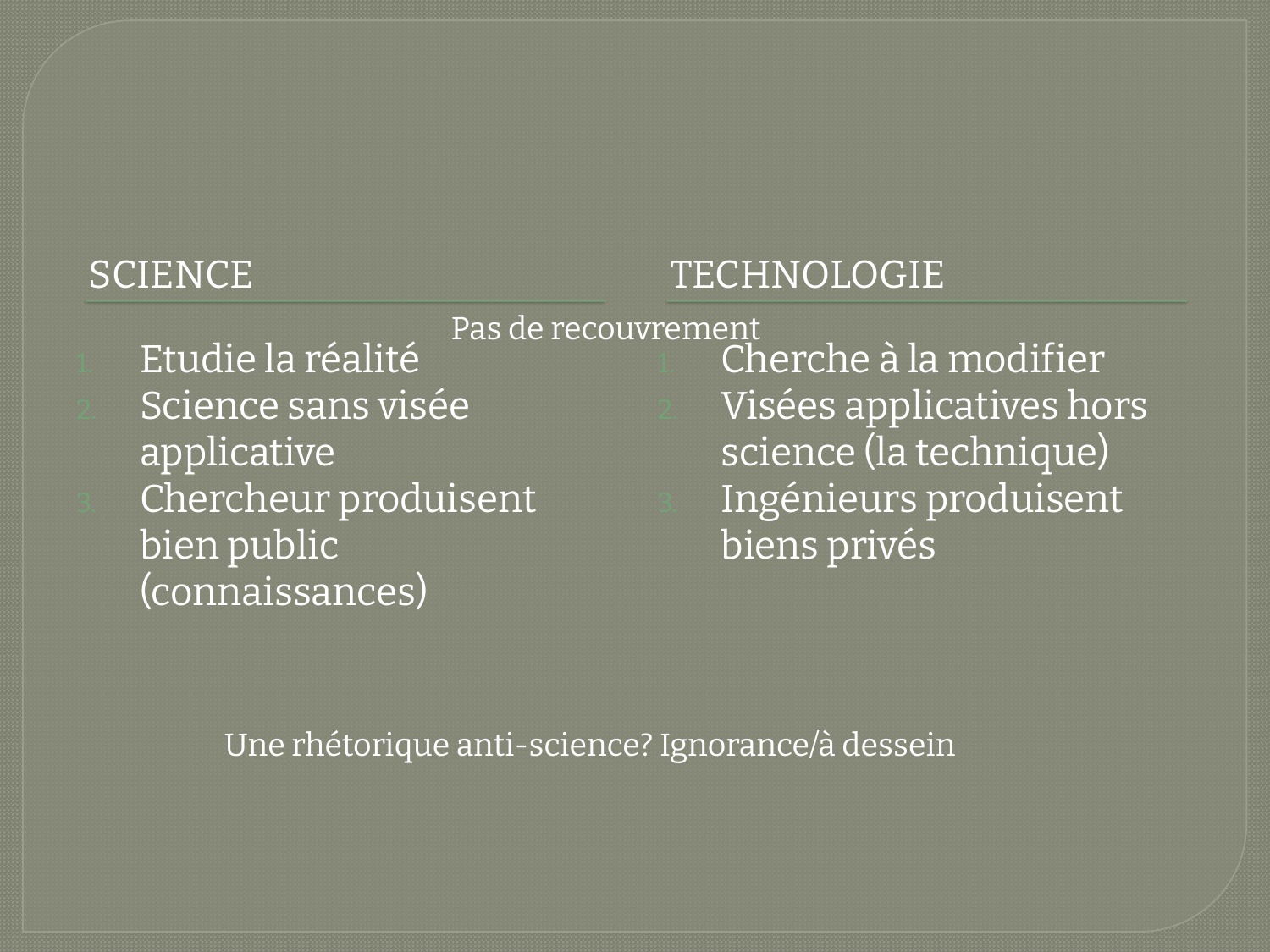

#
Science
technologie
Pas de recouvrement
Etudie la réalité
Science sans visée applicative
Chercheur produisent bien public (connaissances)
Cherche à la modifier
Visées applicatives hors science (la technique)
Ingénieurs produisent biens privés
Une rhétorique anti-science? Ignorance/à dessein